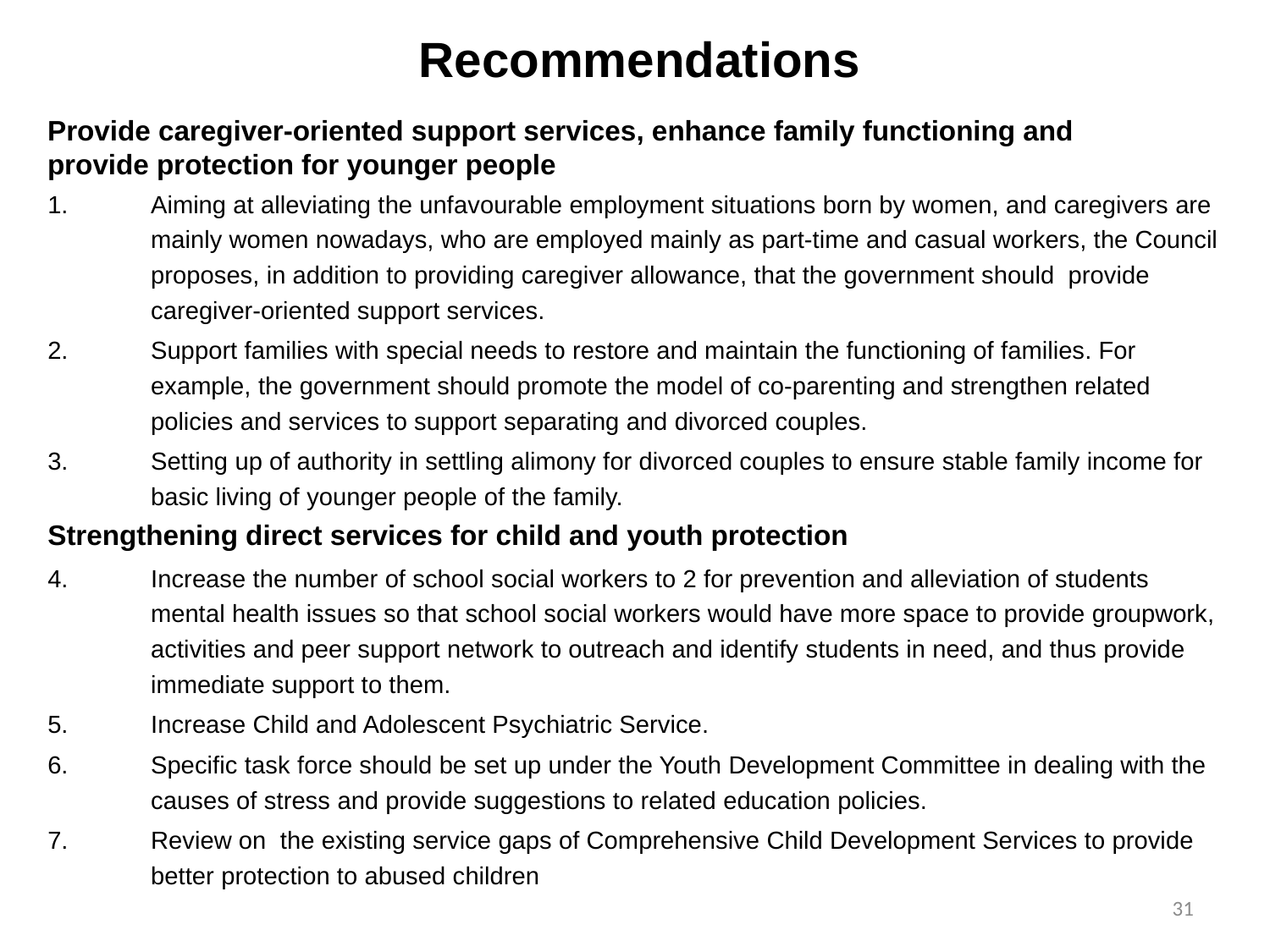

# Recommendations

Aiming at alleviating the unfavourable employment situations born by women, and caregivers are mainly women nowadays, who are employed mainly as part-time and casual workers, the Council proposes, in addition to providing caregiver allowance, that the government should  provide caregiver-oriented support services.
Support families with special needs to restore and maintain the functioning of families. For example, the government should promote the model of co-parenting and strengthen related policies and services to support separating and divorced couples.
Setting up of authority in settling alimony for divorced couples to ensure stable family income for basic living of younger people of the family.
Strengthening direct services for child and youth protection
Increase the number of school social workers to 2 for prevention and alleviation of students mental health issues so that school social workers would have more space to provide groupwork, activities and peer support network to outreach and identify students in need, and thus provide  immediate support to them.
Increase Child and Adolescent Psychiatric Service.
Specific task force should be set up under the Youth Development Committee in dealing with the causes of stress and provide suggestions to related education policies.
Review on  the existing service gaps of Comprehensive Child Development Services to provide better protection to abused children
Provide caregiver-oriented support services, enhance family functioning and provide protection for younger people

31